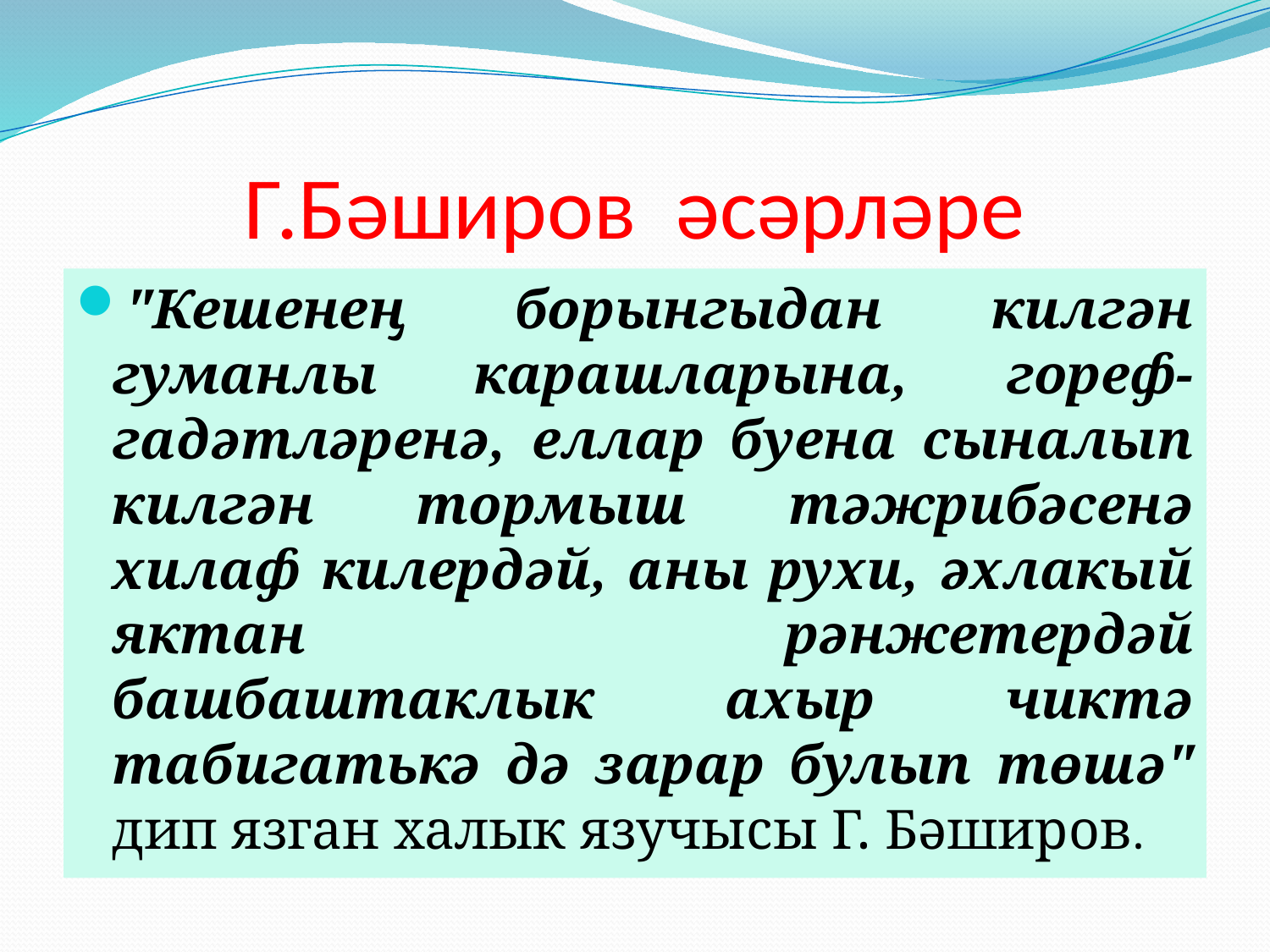

# Г.Бәширов  әсәрләре
"Кешенең борынгыдан килгән гуманлы карашларына, гореф-гадәтләренә, еллар буена сыналып килгән тормыш тәжрибәсенә хилаф килердәй, аны рухи, әхлакый яктан рәнжетердәй башбаштаклык ахыр чиктә табигатькә дә зарар булып төшә" дип язган халык язучысы Г. Бәширов.